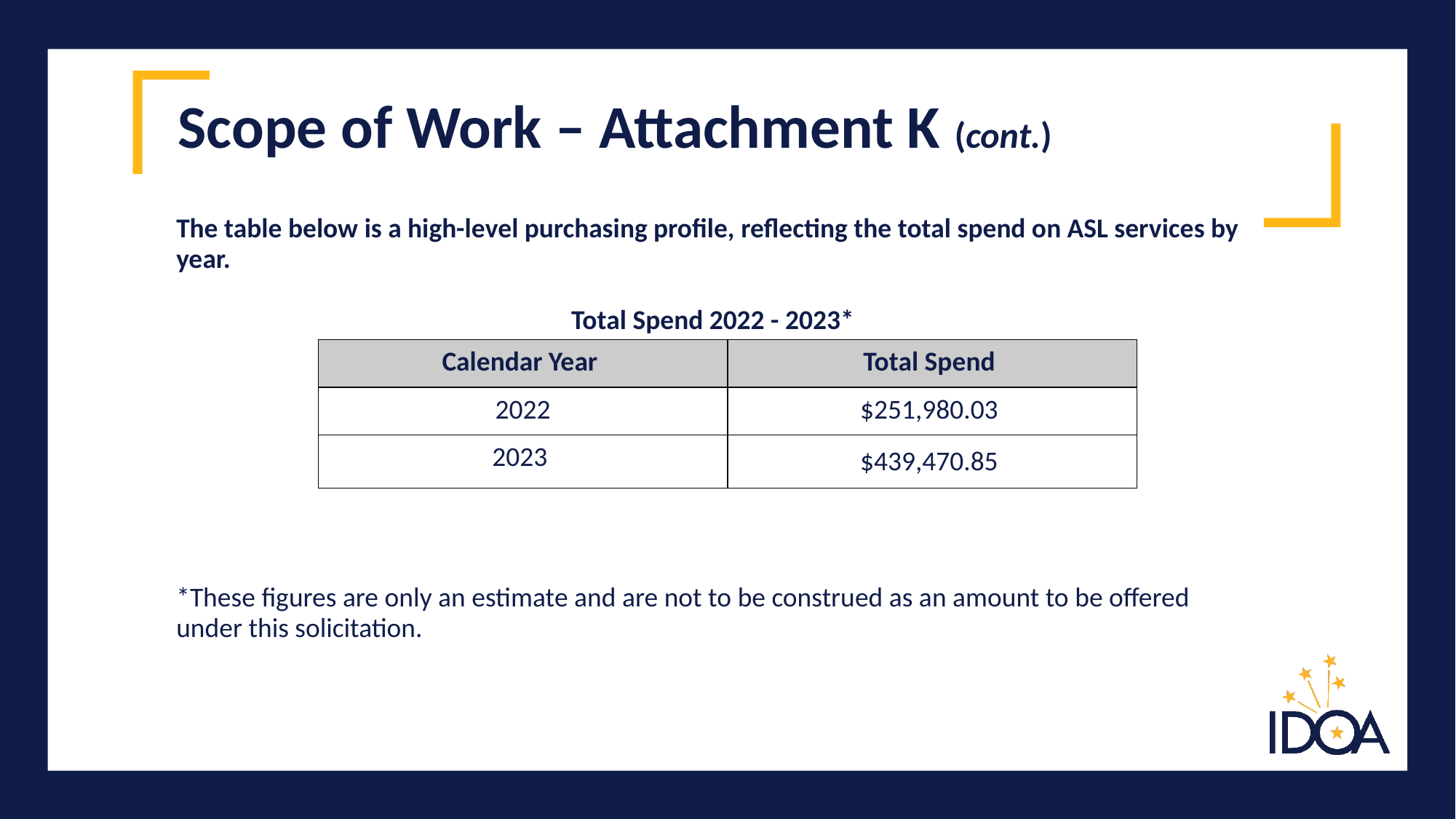

# Scope of Work – Attachment K (cont.)

The table below is a high-level purchasing profile, reflecting the total spend on ASL services by year.

Total Spend 2022 - 2023*

*These figures are only an estimate and are not to be construed as an amount to be offered under this solicitation.
| Calendar Year | Total Spend |
| --- | --- |
| 2022 | $251,980.03 |
| 2023 | $439,470.85 |